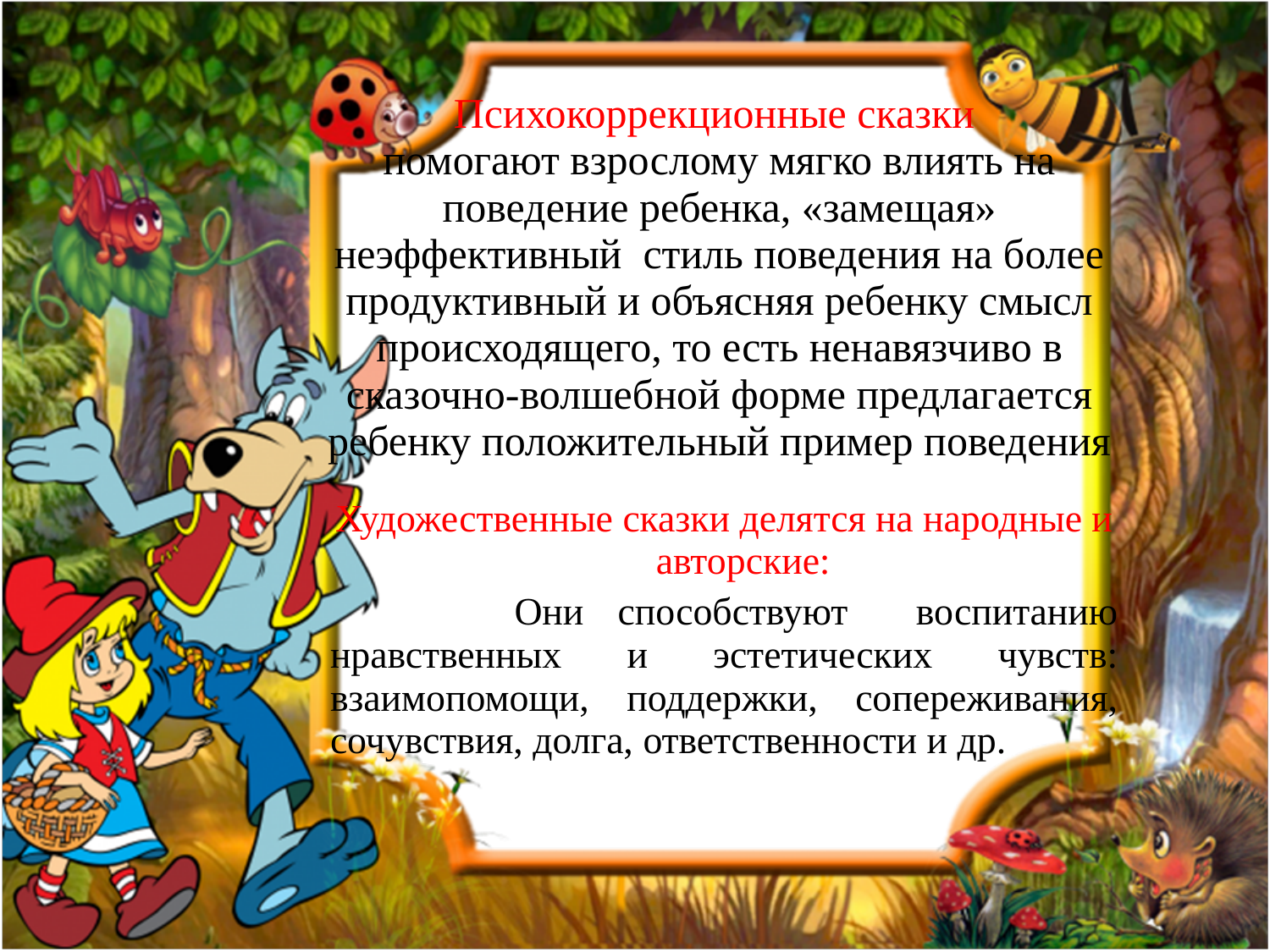

# Психокоррекционные сказки помогают взрослому мягко влиять на поведение ребенка, «замещая» неэффективный  стиль поведения на более продуктивный и объясняя ребенку смысл происходящего, то есть ненавязчиво в сказочно-волшебной форме предлагается ребенку положительный пример поведения

Художественные сказки делятся на народные и авторские:
    Они способствуют  воспитанию нравственных и эстетических чувств: взаимопомощи, поддержки, сопереживания, сочувствия, долга, ответственности и др.